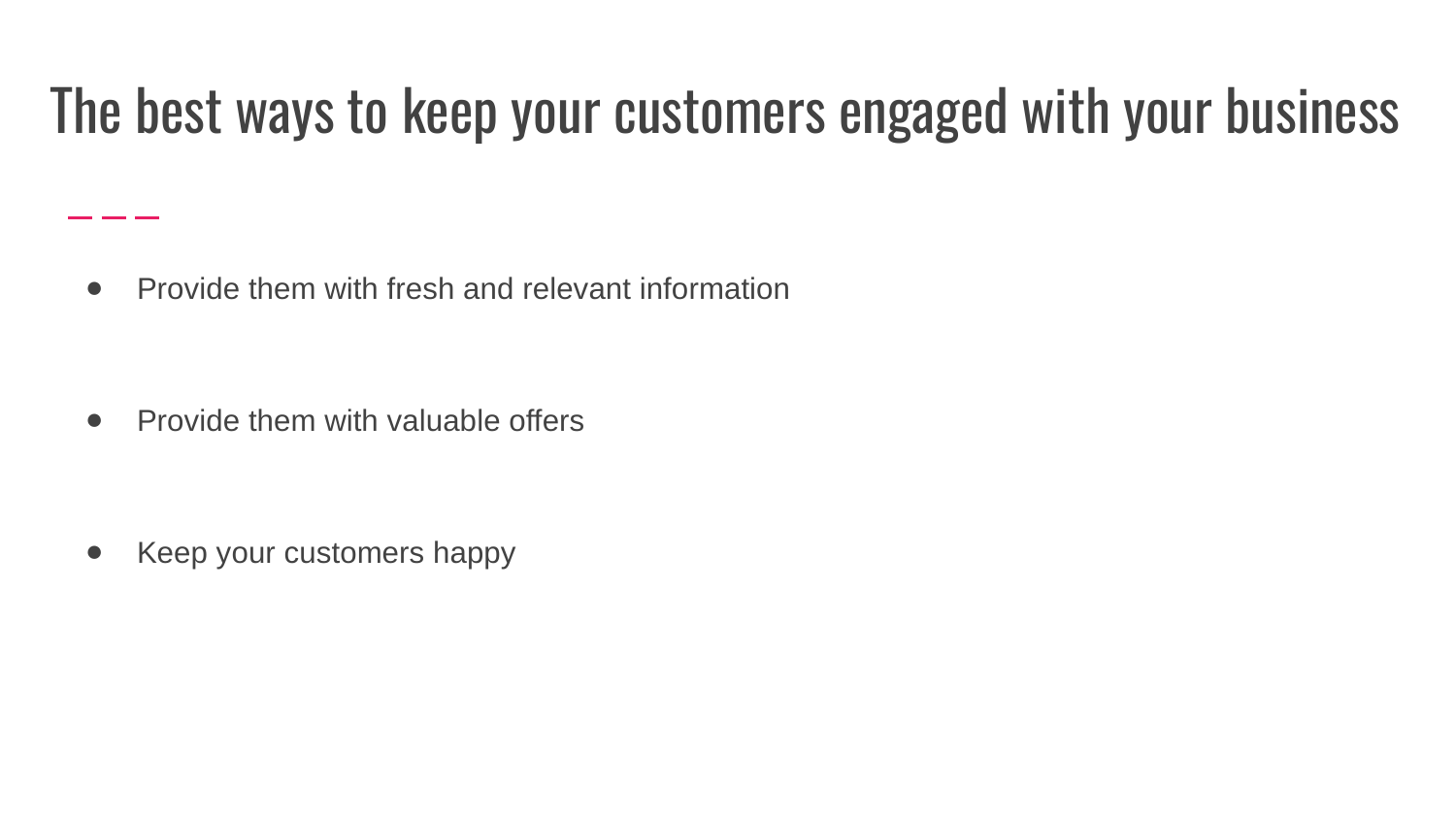

# The best ways to keep your customers engaged with your business
Provide them with fresh and relevant information

Provide them with valuable offers

Keep your customers happy